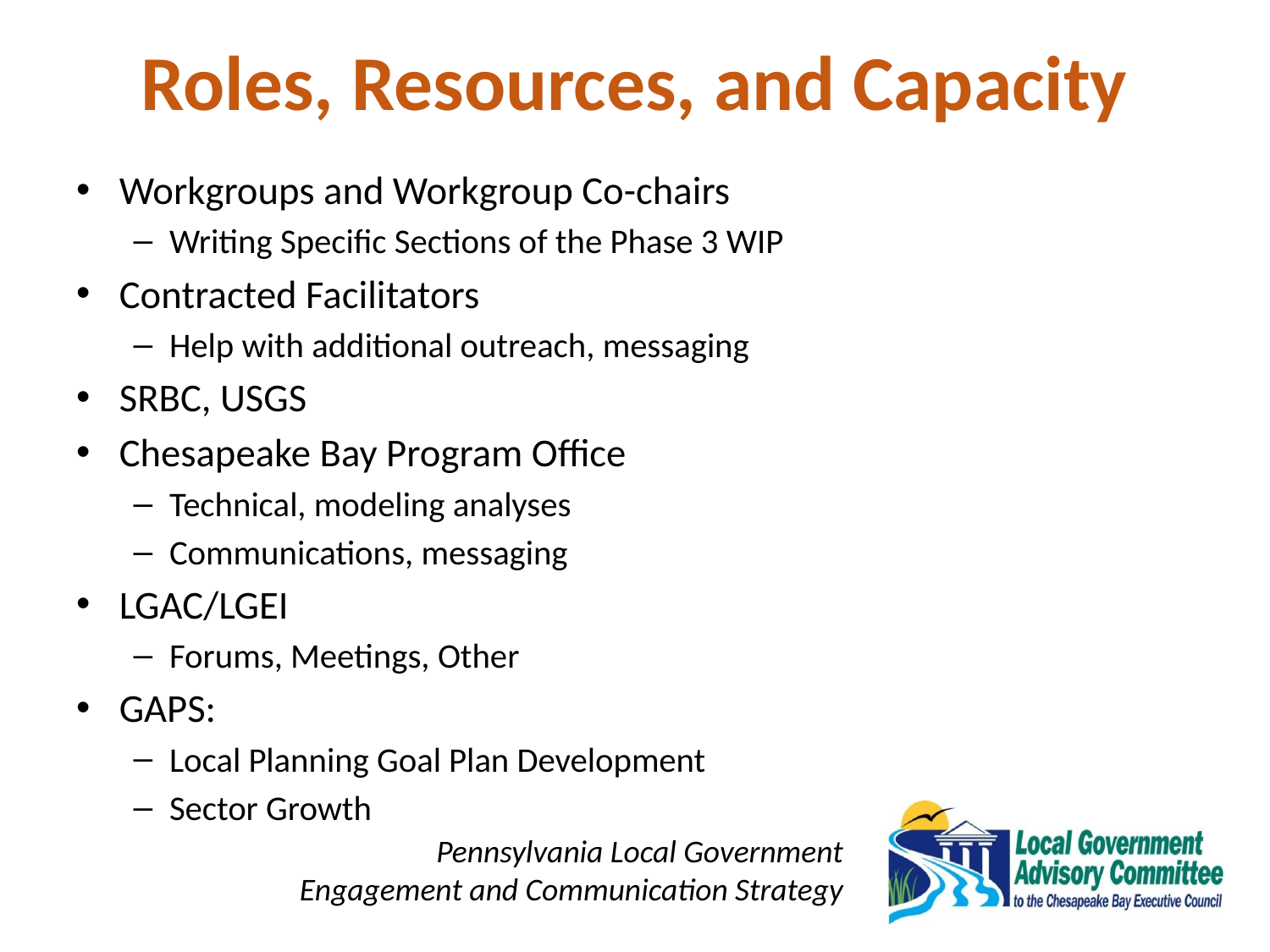

# Roles, Resources, and Capacity
Workgroups and Workgroup Co-chairs
Writing Specific Sections of the Phase 3 WIP
Contracted Facilitators
Help with additional outreach, messaging
SRBC, USGS
Chesapeake Bay Program Office
Technical, modeling analyses
Communications, messaging
LGAC/LGEI
Forums, Meetings, Other
GAPS:
Local Planning Goal Plan Development
Sector Growth
Pennsylvania Local Government
Engagement and Communication Strategy